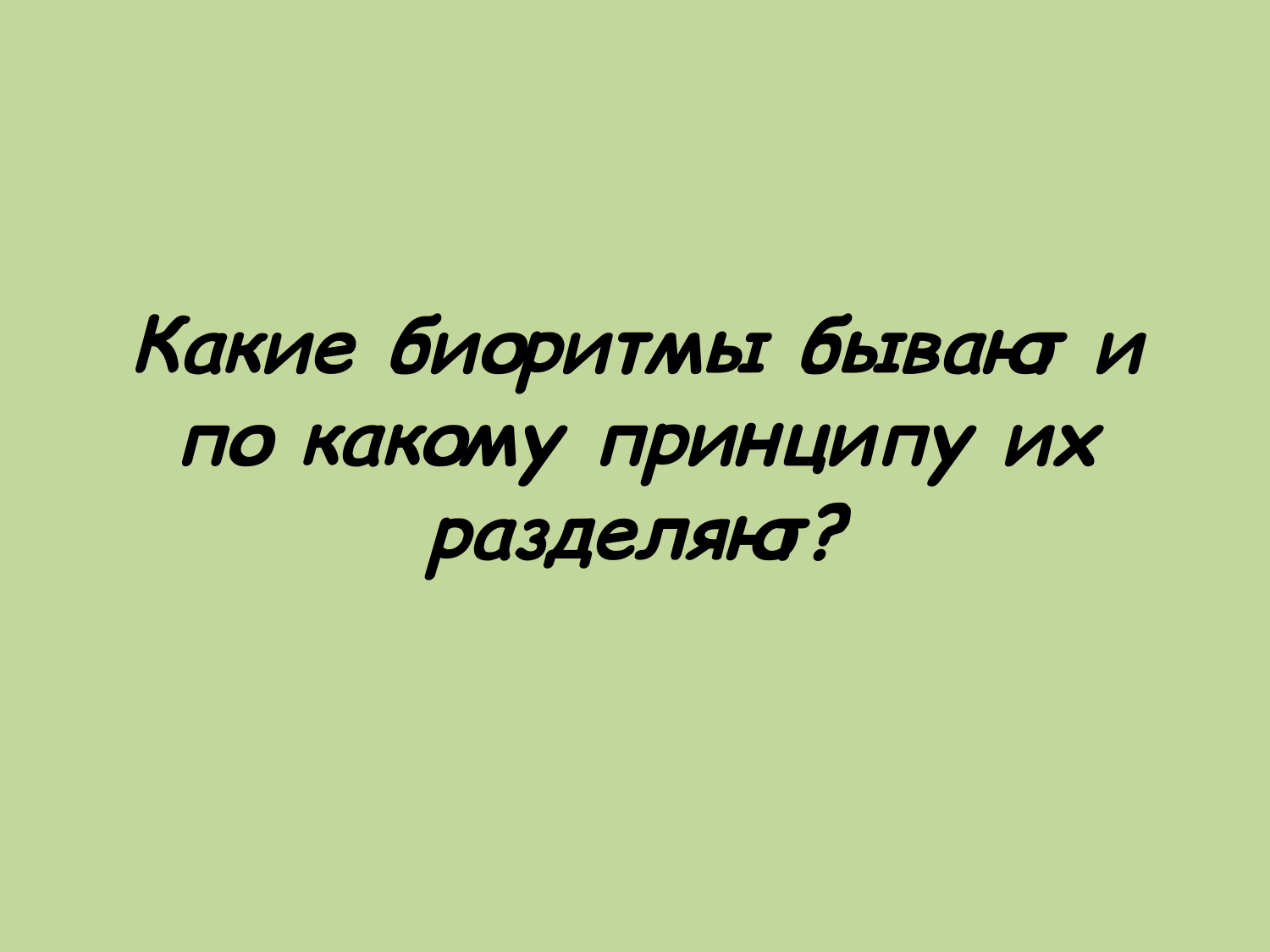

# Какие биоритмы бывают и по какому принципу их разделяют?